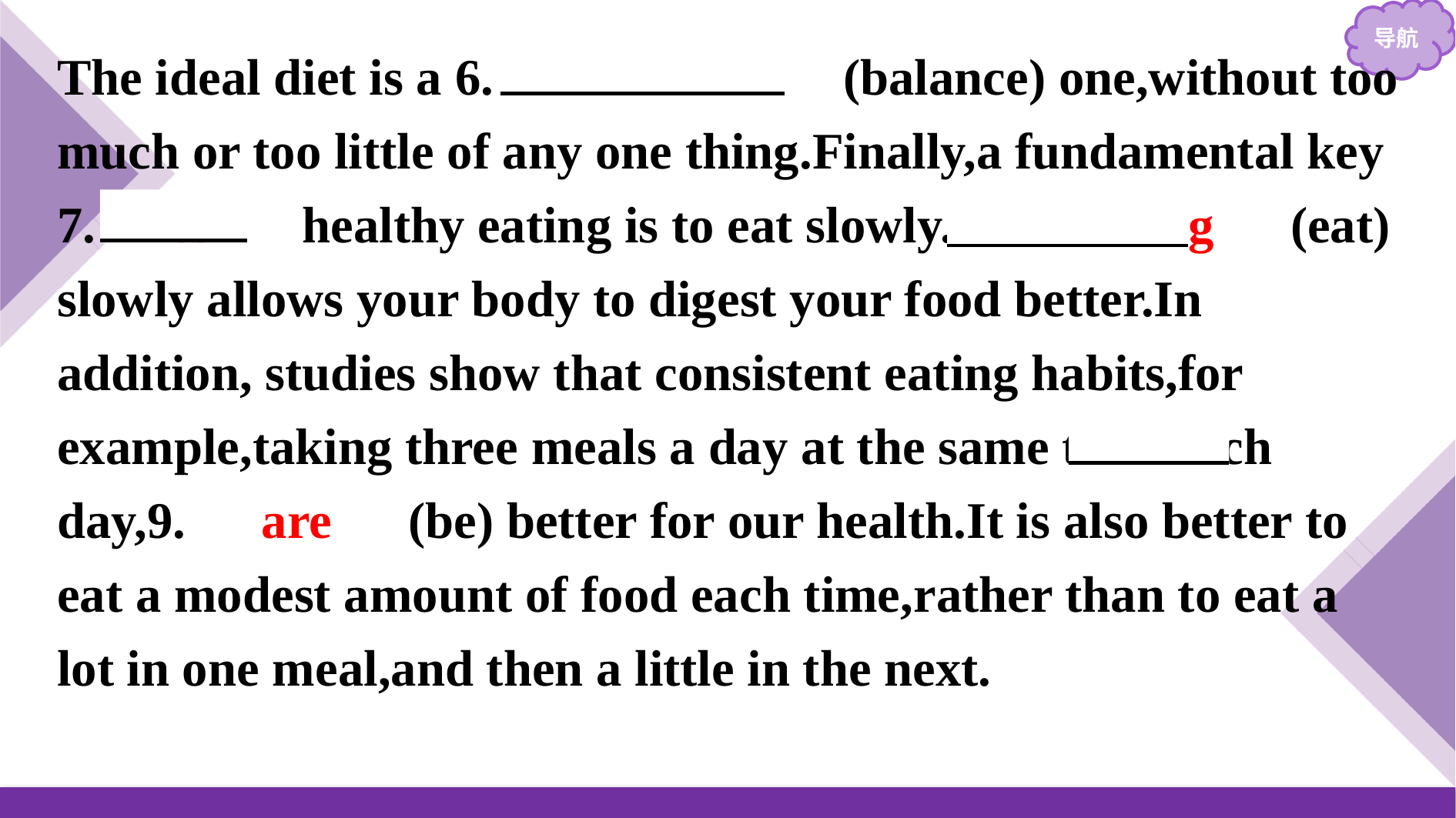

The ideal diet is a 6.　balanced　(balance) one,without too much or too little of any one thing.Finally,a fundamental key 7.　to　 healthy eating is to eat slowly.8.　Eating　(eat) slowly allows your body to digest your food better.In addition, studies show that consistent eating habits,for example,taking three meals a day at the same time each day,9.　are　(be) better for our health.It is also better to eat a modest amount of food each time,rather than to eat a lot in one meal,and then a little in the next.